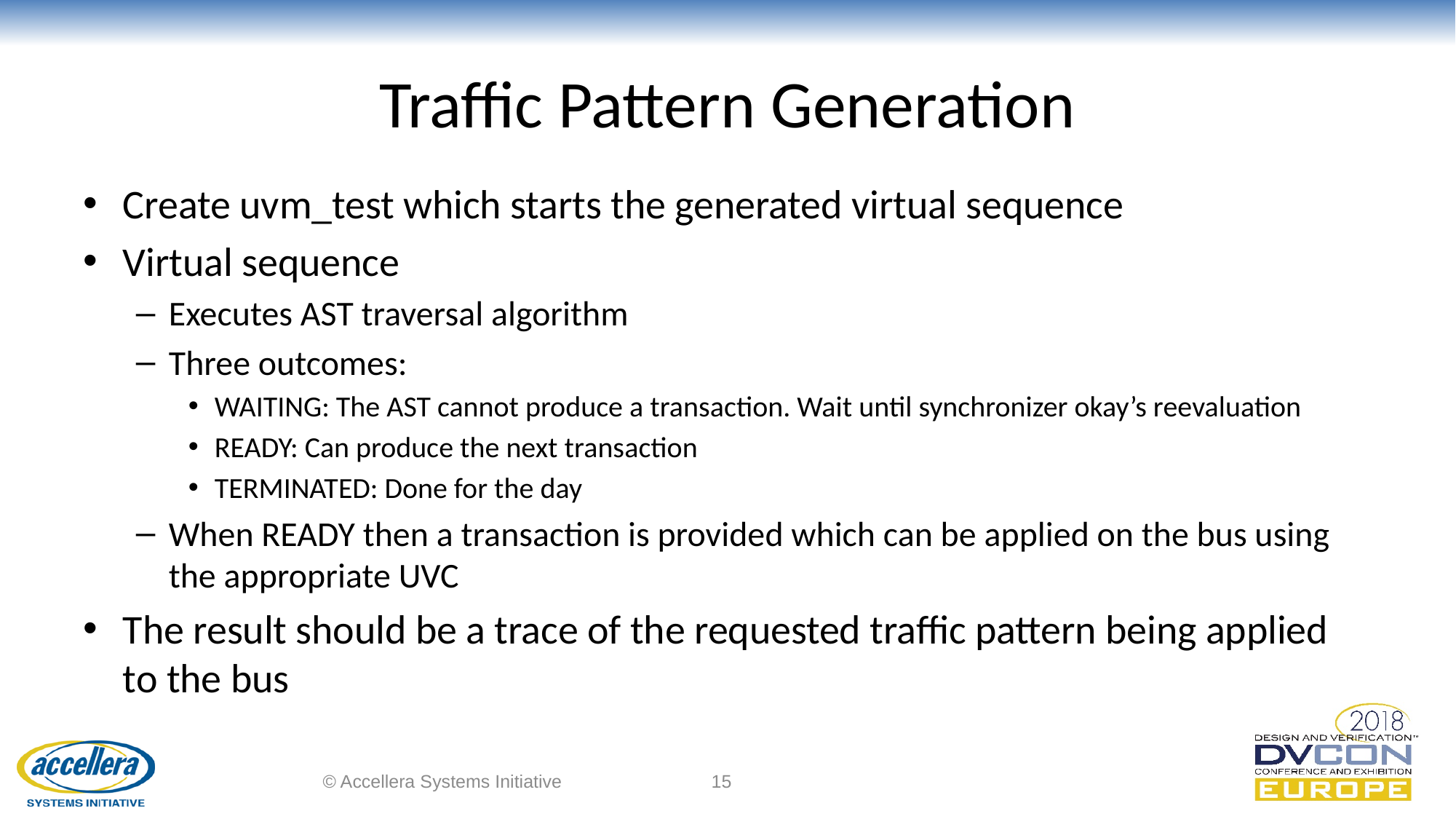

# Traffic Pattern Generation
Create uvm_test which starts the generated virtual sequence
Virtual sequence
Executes AST traversal algorithm
Three outcomes:
WAITING: The AST cannot produce a transaction. Wait until synchronizer okay’s reevaluation
READY: Can produce the next transaction
TERMINATED: Done for the day
When READY then a transaction is provided which can be applied on the bus using the appropriate UVC
The result should be a trace of the requested traffic pattern being applied to the bus
© Accellera Systems Initiative
15